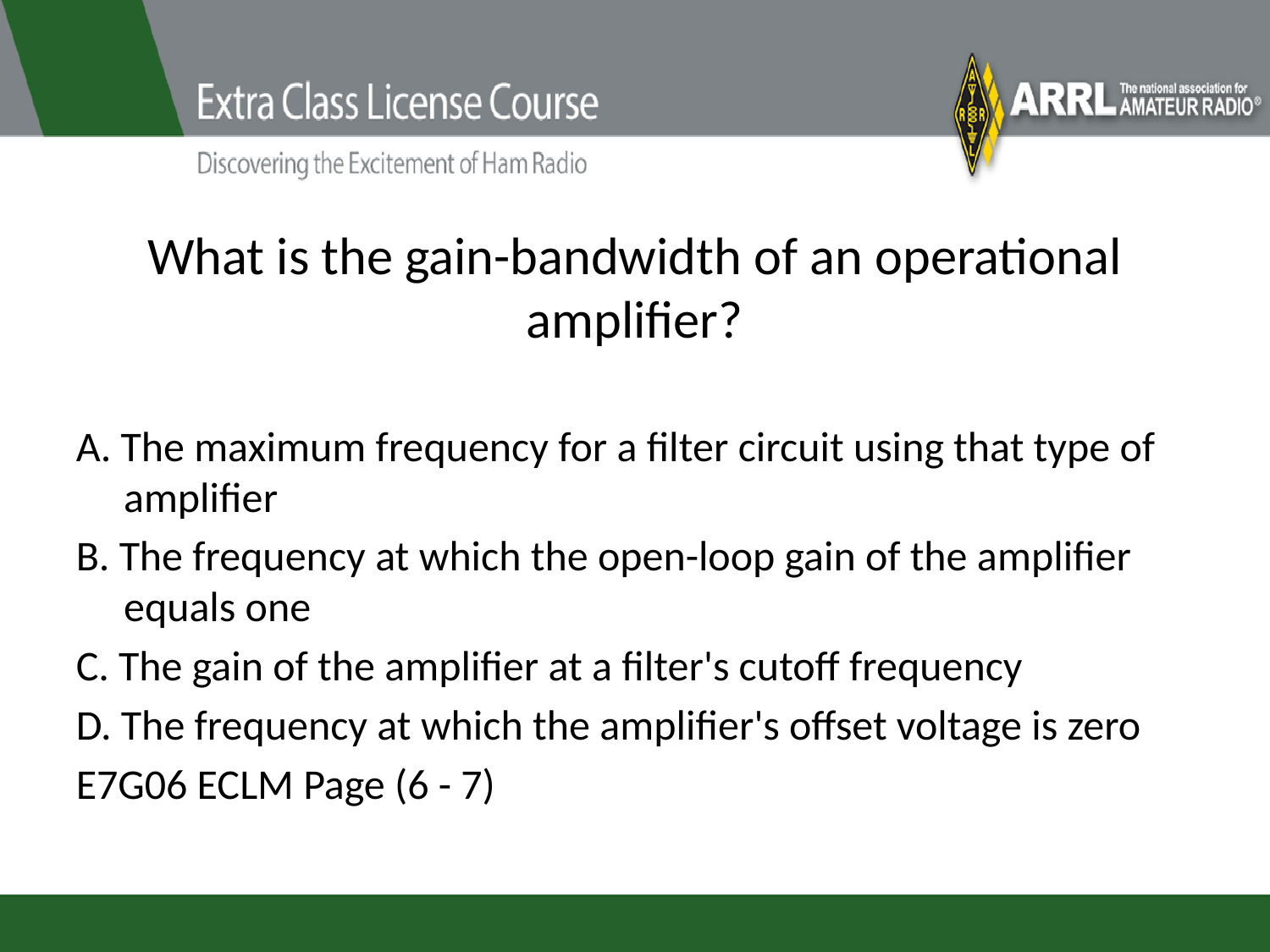

# What is the gain-bandwidth of an operational amplifier?
A. The maximum frequency for a filter circuit using that type of amplifier
B. The frequency at which the open-loop gain of the amplifier equals one
C. The gain of the amplifier at a filter's cutoff frequency
D. The frequency at which the amplifier's offset voltage is zero
E7G06 ECLM Page (6 - 7)